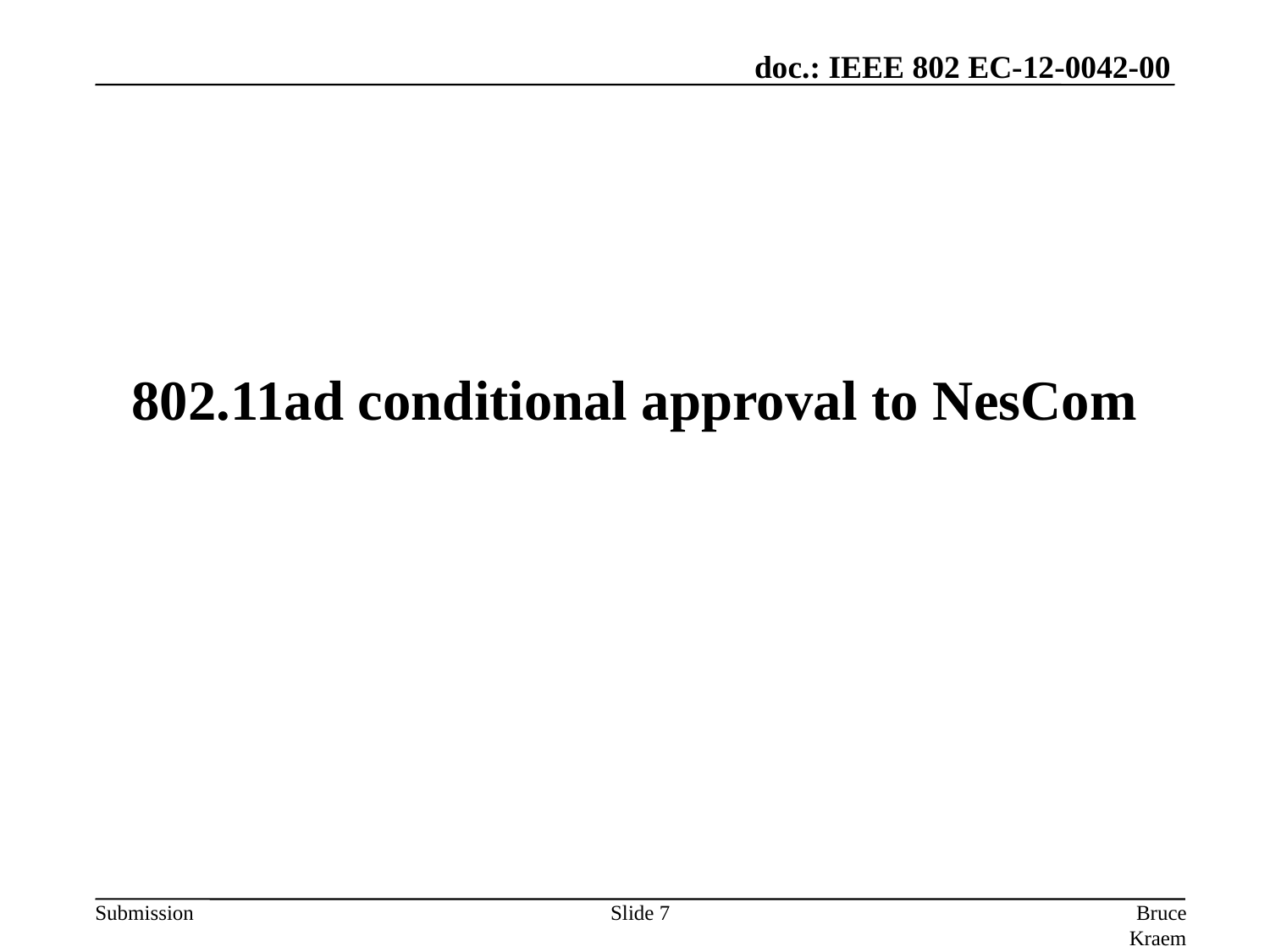

# 802.11ad conditional approval to NesCom

Slide 7
Bruce Kraemer,  Marvell